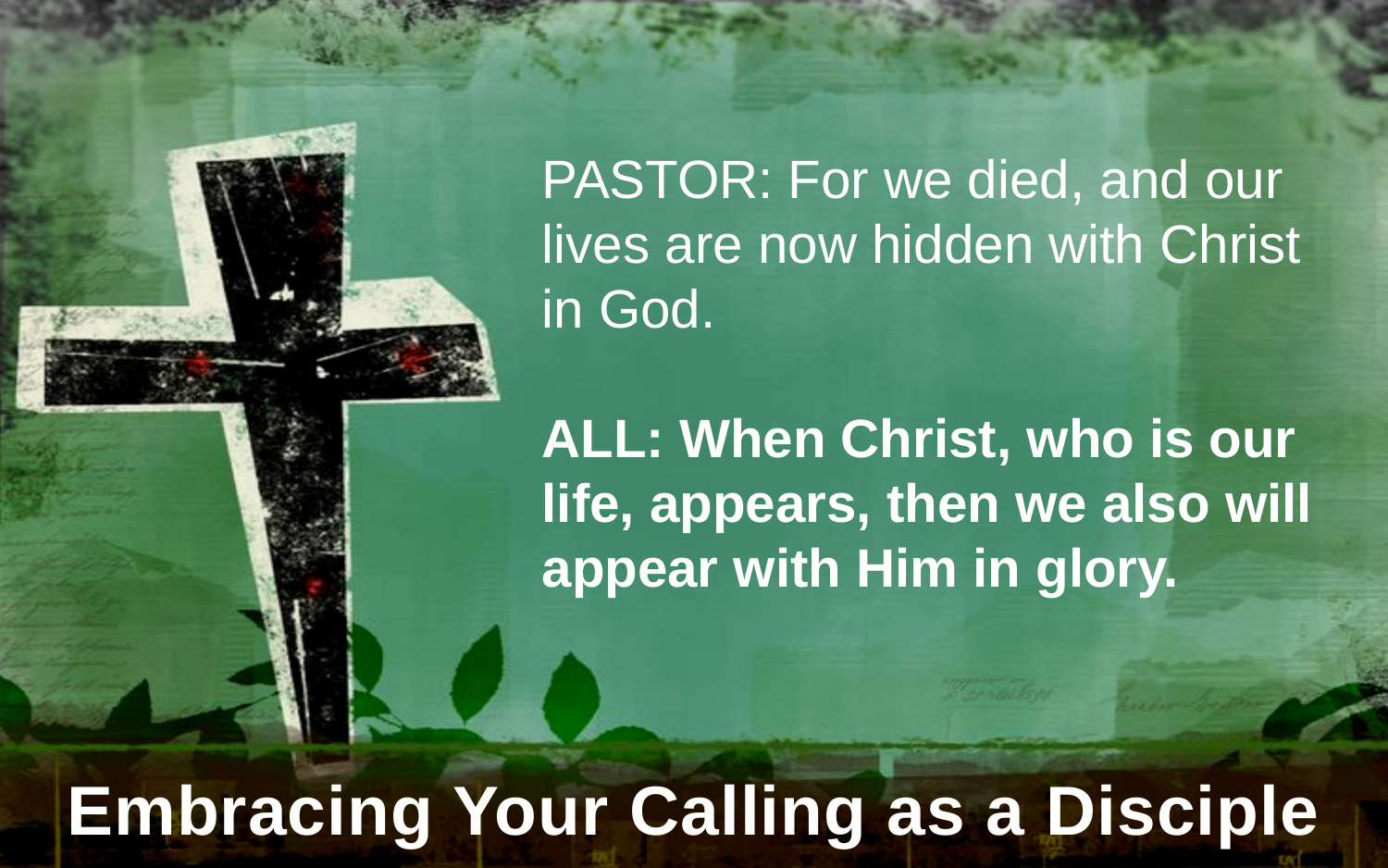

PASTOR: For we died, and our lives are now hidden with Christ in God.

ALL: When Christ, who is our life, appears, then we also will appear with Him in glory.
Embracing Your Calling as a Disciple